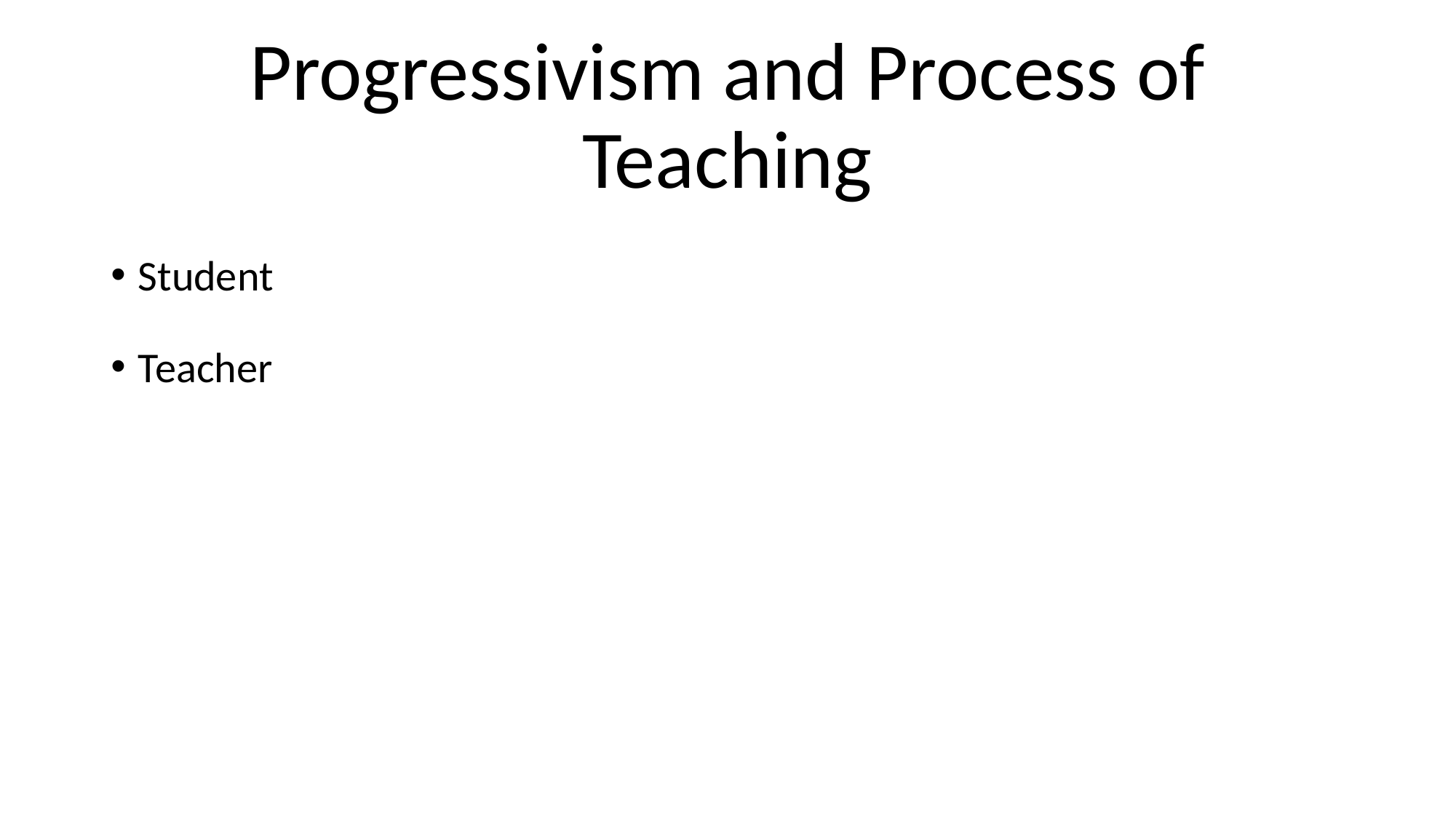

# Progressivism and Process of Teaching
Student
Teacher